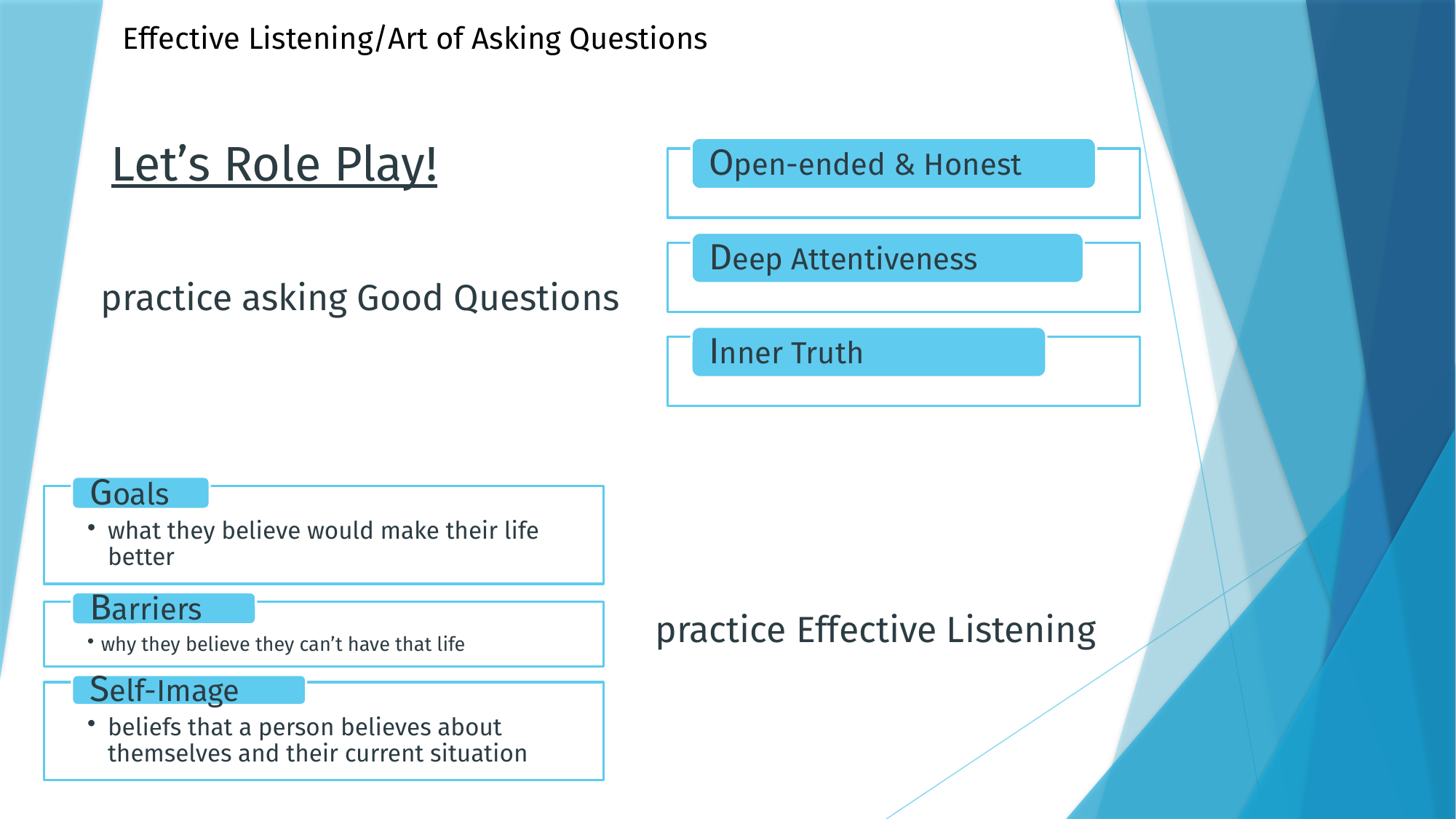

Effective Listening/Art of Asking Questions
# Let’s Role Play!

Open-ended & Honest

Deep Attentiveness

Inner Truth
practice asking Good Questions
what they believe would make their life better
Goals
why they believe they can’t have that life
Barriers
beliefs that a person believes about themselves and their current situation
Self-Image
practice Effective Listening